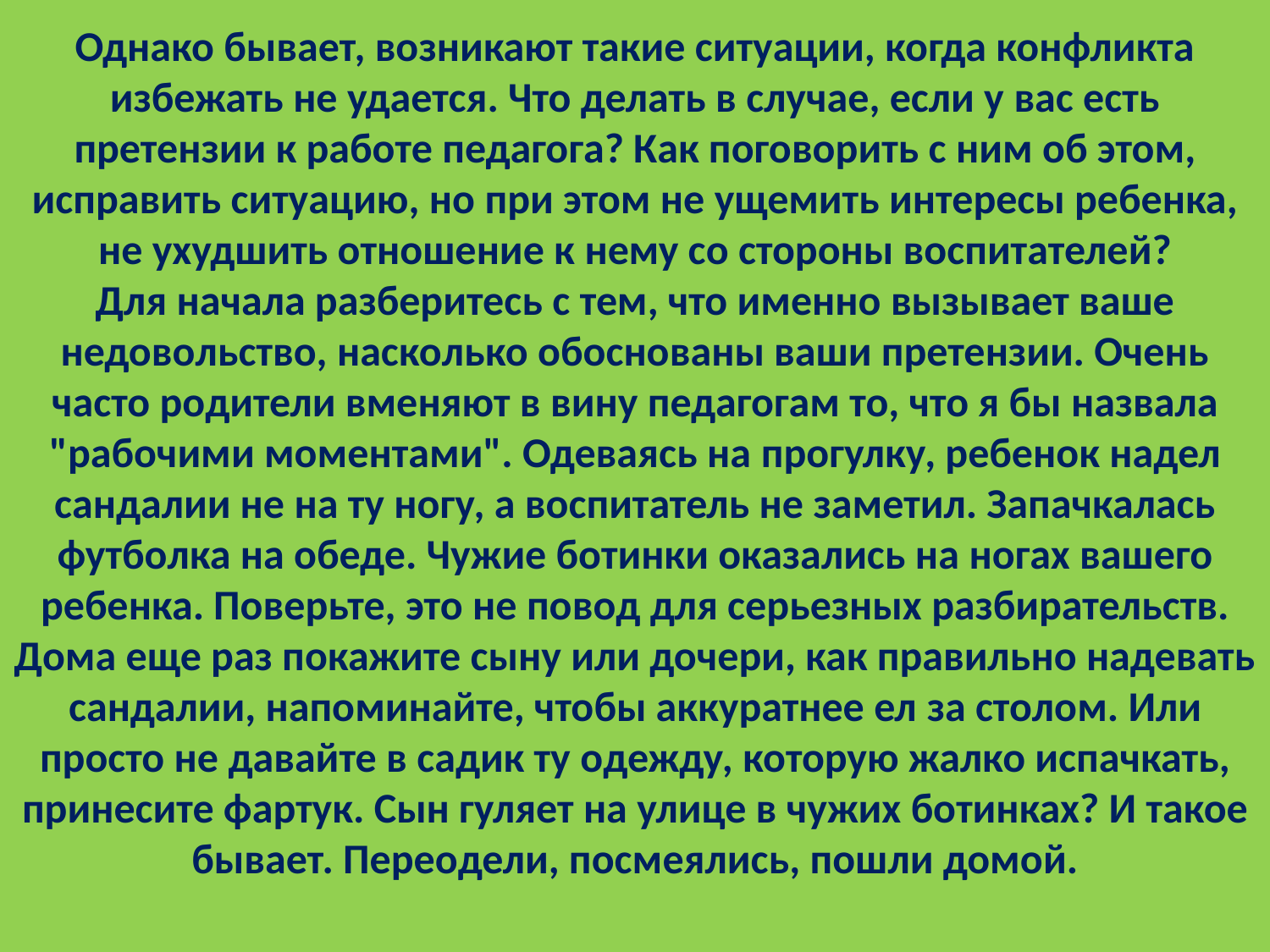

# Однако бывает, возникают такие ситуации, когда конфликта избежать не удается. Что делать в случае, если у вас есть претензии к работе педагога? Как поговорить с ним об этом, исправить ситуацию, но при этом не ущемить интересы ребенка, не ухудшить отношение к нему со стороны воспитателей? Для начала разберитесь с тем, что именно вызывает ваше недовольство, насколько обоснованы ваши претензии. Очень часто родители вменяют в вину педагогам то, что я бы назвала "рабочими моментами". Одеваясь на прогулку, ребенок надел сандалии не на ту ногу, а воспитатель не заметил. Запачкалась футболка на обеде. Чужие ботинки оказались на ногах вашего ребенка. Поверьте, это не повод для серьезных разбирательств. Дома еще раз покажите сыну или дочери, как правильно надевать сандалии, напоминайте, чтобы аккуратнее ел за столом. Или просто не давайте в садик ту одежду, которую жалко испачкать, принесите фартук. Сын гуляет на улице в чужих ботинках? И такое бывает. Переодели, посмеялись, пошли домой.